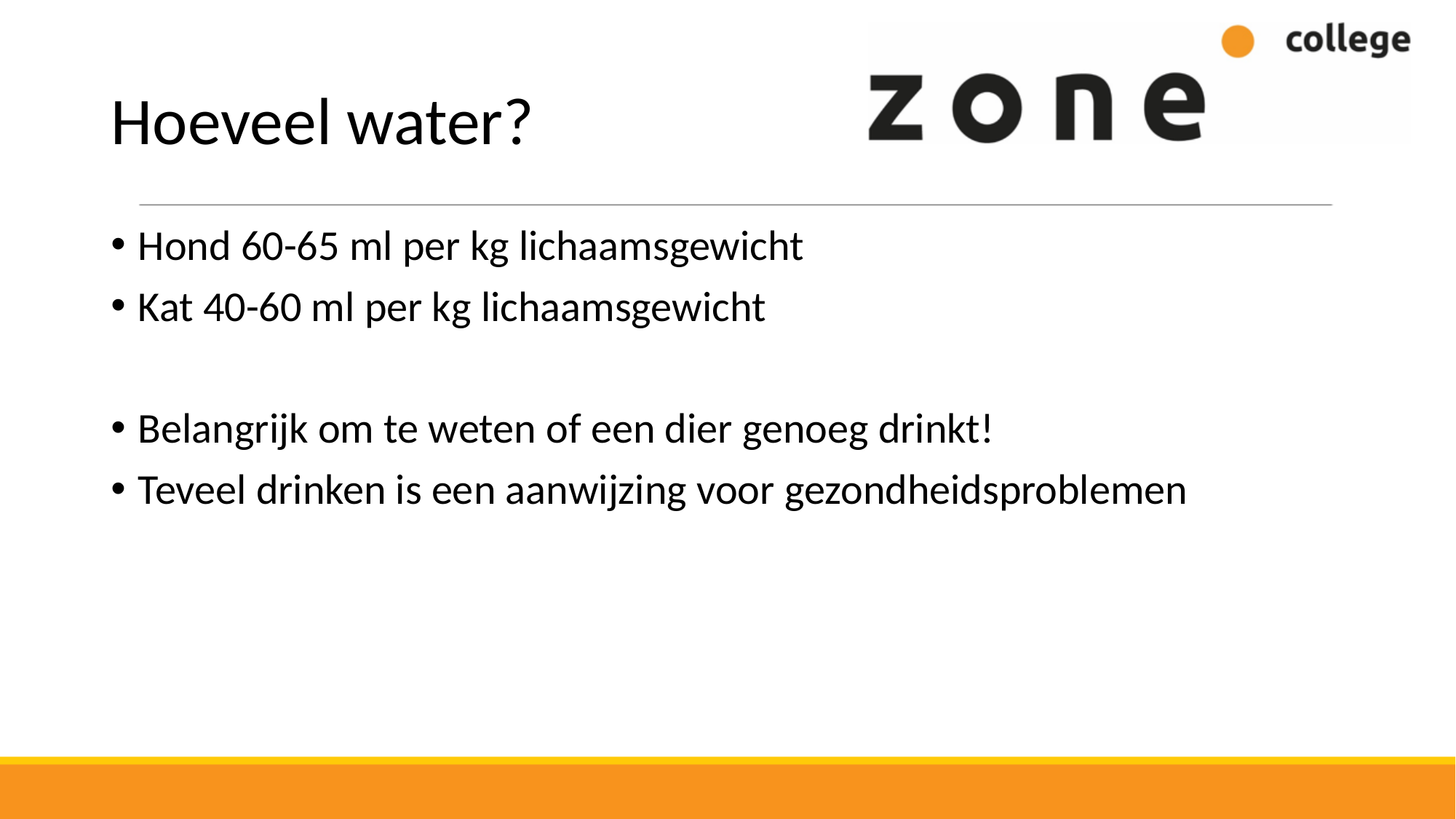

# Hoeveel water?
Hond 60-65 ml per kg lichaamsgewicht
Kat 40-60 ml per kg lichaamsgewicht

Belangrijk om te weten of een dier genoeg drinkt!
Teveel drinken is een aanwijzing voor gezondheidsproblemen